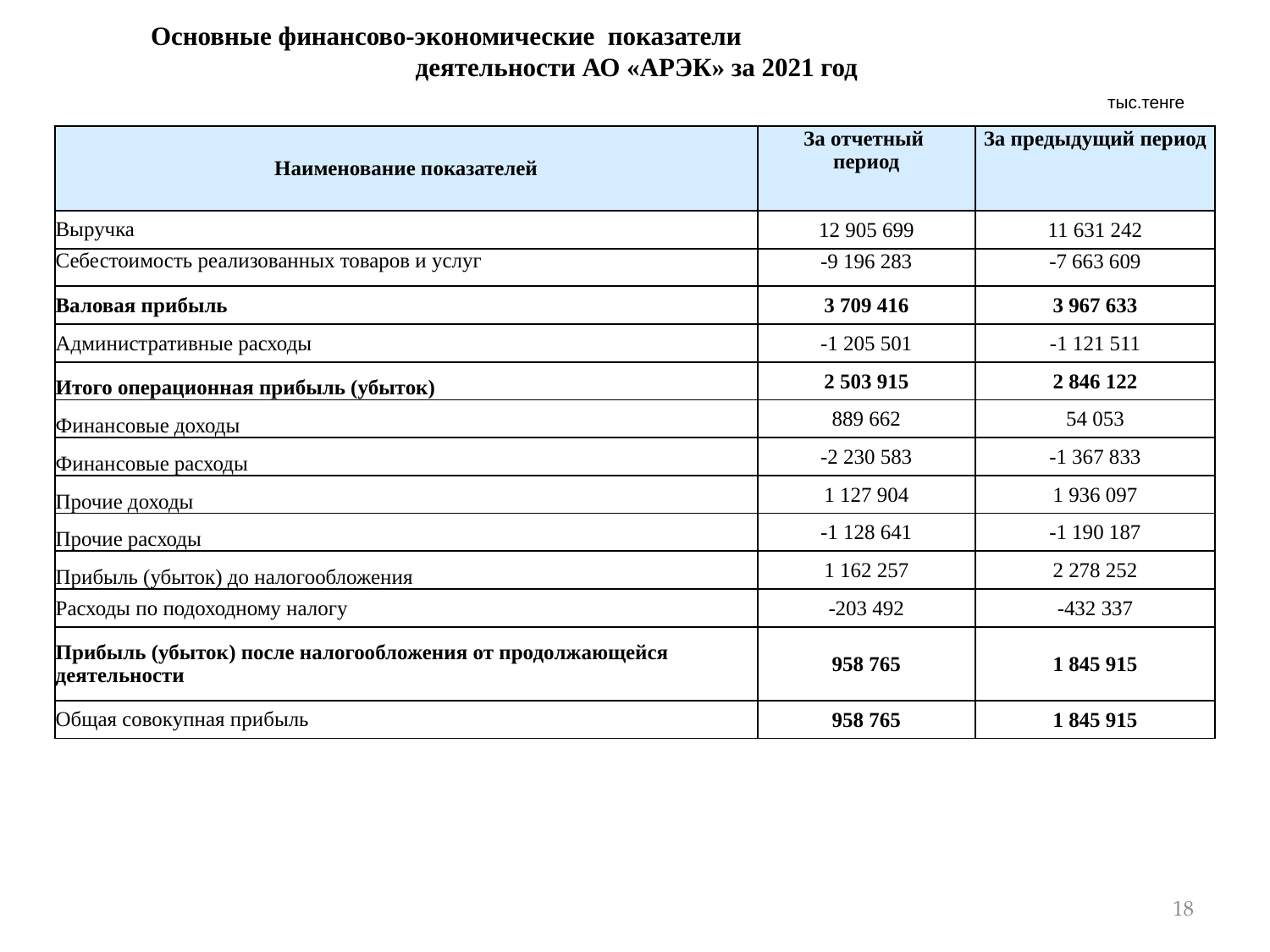

# Основные финансово-экономические  показатели                                                           деятельности АО «АРЭК» за 2021 год
тыс.тенге
| Наименование показателей | За отчетный период | За предыдущий период |
| --- | --- | --- |
| Выручка | 12 905 699 | 11 631 242 |
| Себестоимость реализованных товаров и услуг | -9 196 283 | -7 663 609 |
| Валовая прибыль | 3 709 416 | 3 967 633 |
| Административные расходы | -1 205 501 | -1 121 511 |
| Итого операционная прибыль (убыток) | 2 503 915 | 2 846 122 |
| Финансовые доходы | 889 662 | 54 053 |
| Финансовые расходы | -2 230 583 | -1 367 833 |
| Прочие доходы | 1 127 904 | 1 936 097 |
| Прочие расходы | -1 128 641 | -1 190 187 |
| Прибыль (убыток) до налогообложения | 1 162 257 | 2 278 252 |
| Расходы по подоходному налогу | -203 492 | -432 337 |
| Прибыль (убыток) после налогообложения от продолжающейся деятельности | 958 765 | 1 845 915 |
| Общая совокупная прибыль | 958 765 | 1 845 915 |
18